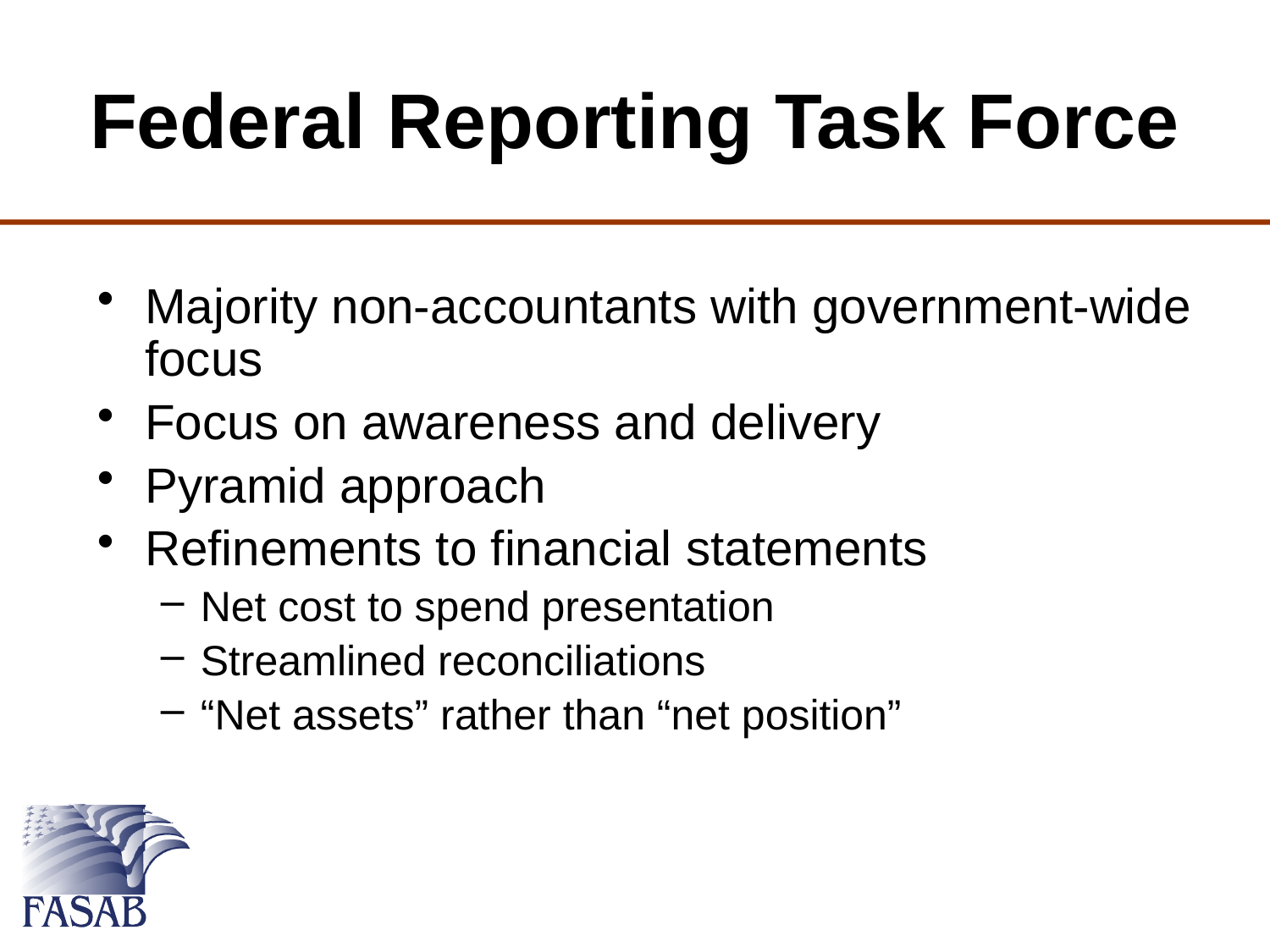

# Federal Reporting Task Force

Majority non-accountants with government-wide focus
Focus on awareness and delivery
Pyramid approach
Refinements to financial statements
Net cost to spend presentation
Streamlined reconciliations
“Net assets” rather than “net position”